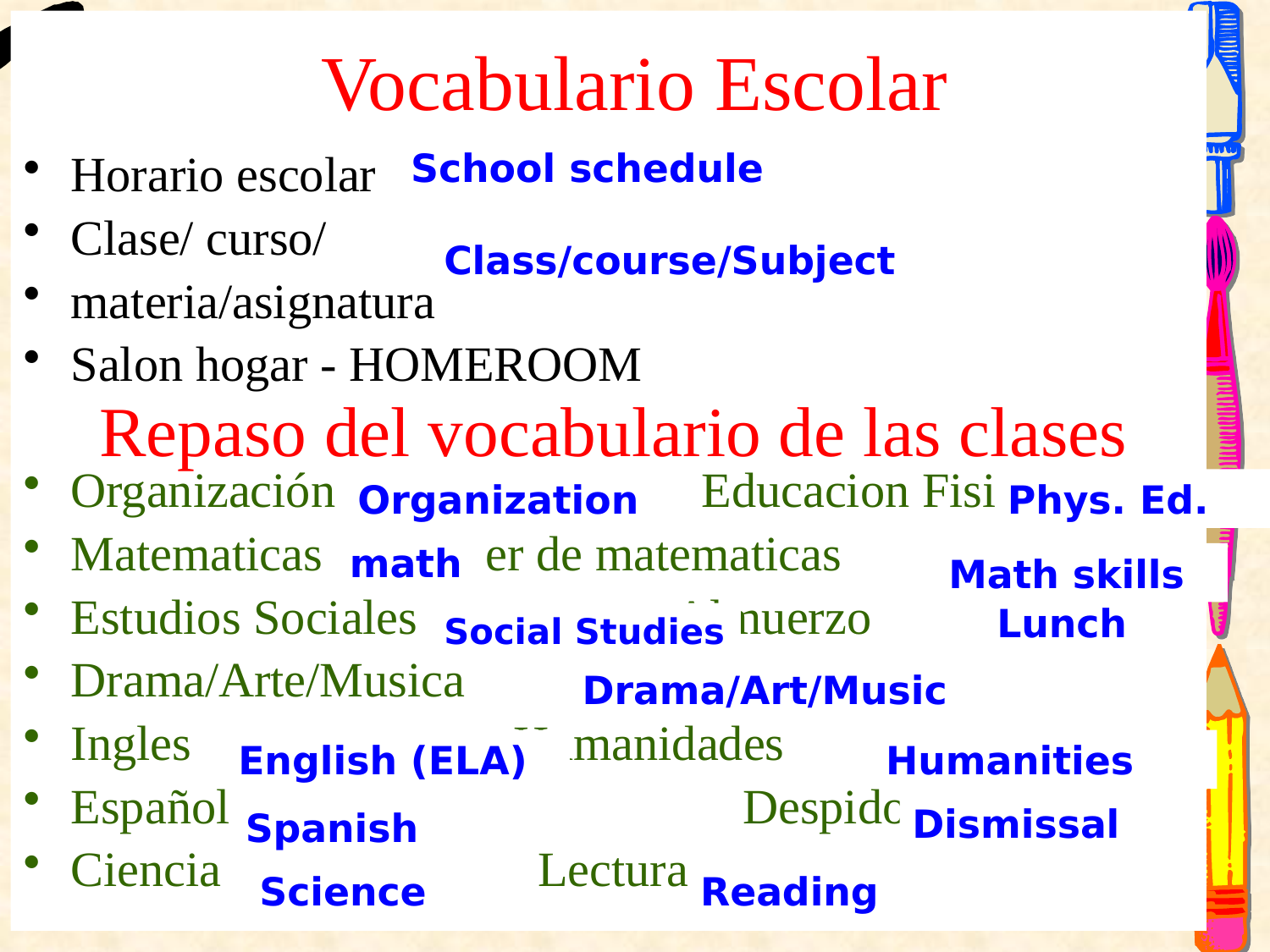

# Vocabulario Escolar

Horario escolar
Clase/ curso/
materia/asignatura
Salon hogar - HOMEROOM

Organización 		          Educacion Fisica
Matematicas	       Taller de matematicas
Estudios Sociales		        Almuerzo
Drama/Arte/Musica
Ingles		     	     Humanidades
Español	              		   Despido
Ciencia		       Lectura
School schedule
Class/course/Subject
Repaso del vocabulario de las clases
Organization
Phys. Ed.
math
Math skills
Lunch
Social Studies
Drama/Art/Music
English (ELA)
Humanities
Dismissal
Spanish
Science
Reading